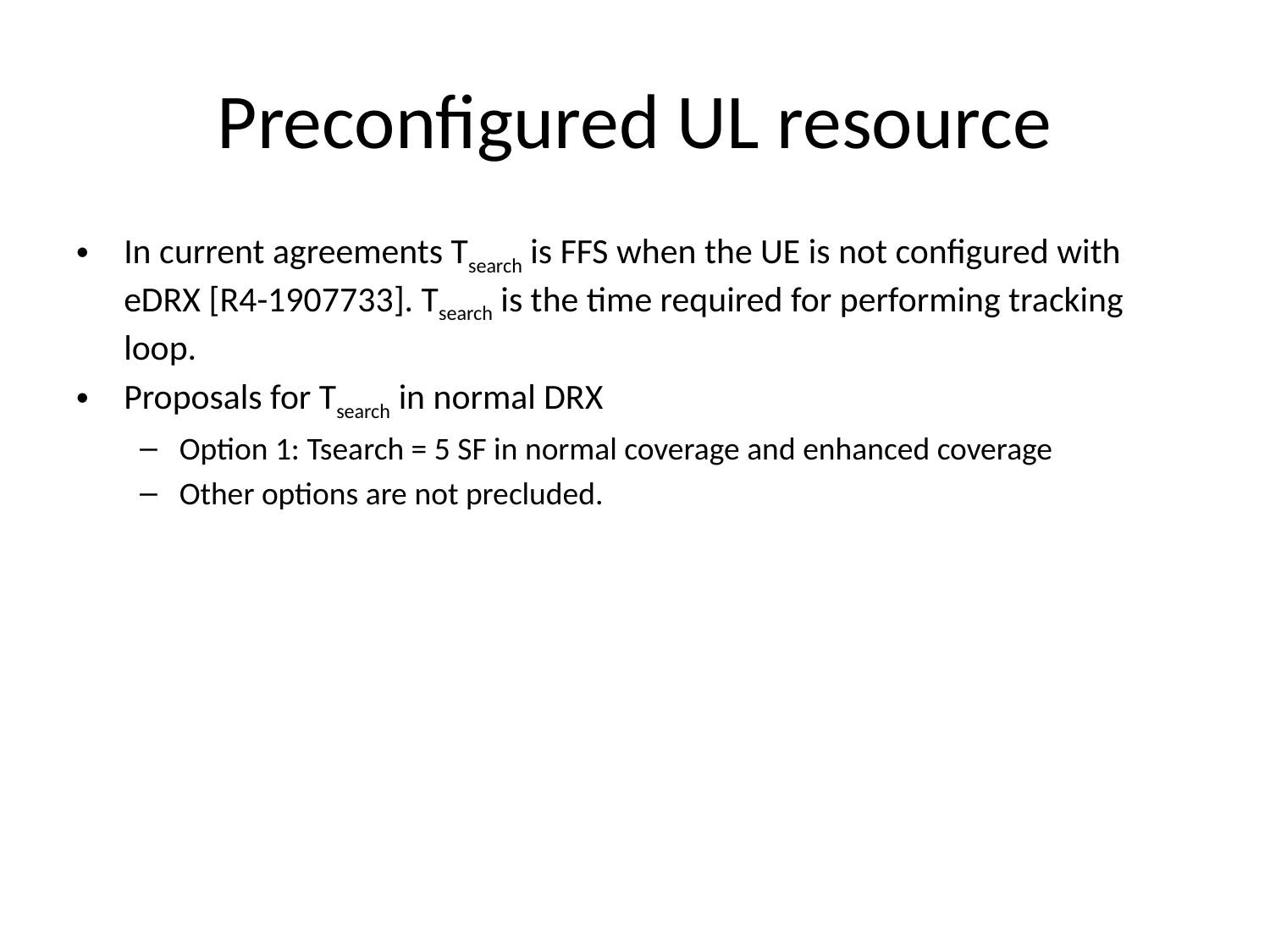

# Preconfigured UL resource
In current agreements Tsearch is FFS when the UE is not configured with eDRX [R4-1907733]. Tsearch is the time required for performing tracking loop.
Proposals for Tsearch in normal DRX
Option 1: Tsearch = 5 SF in normal coverage and enhanced coverage
Other options are not precluded.